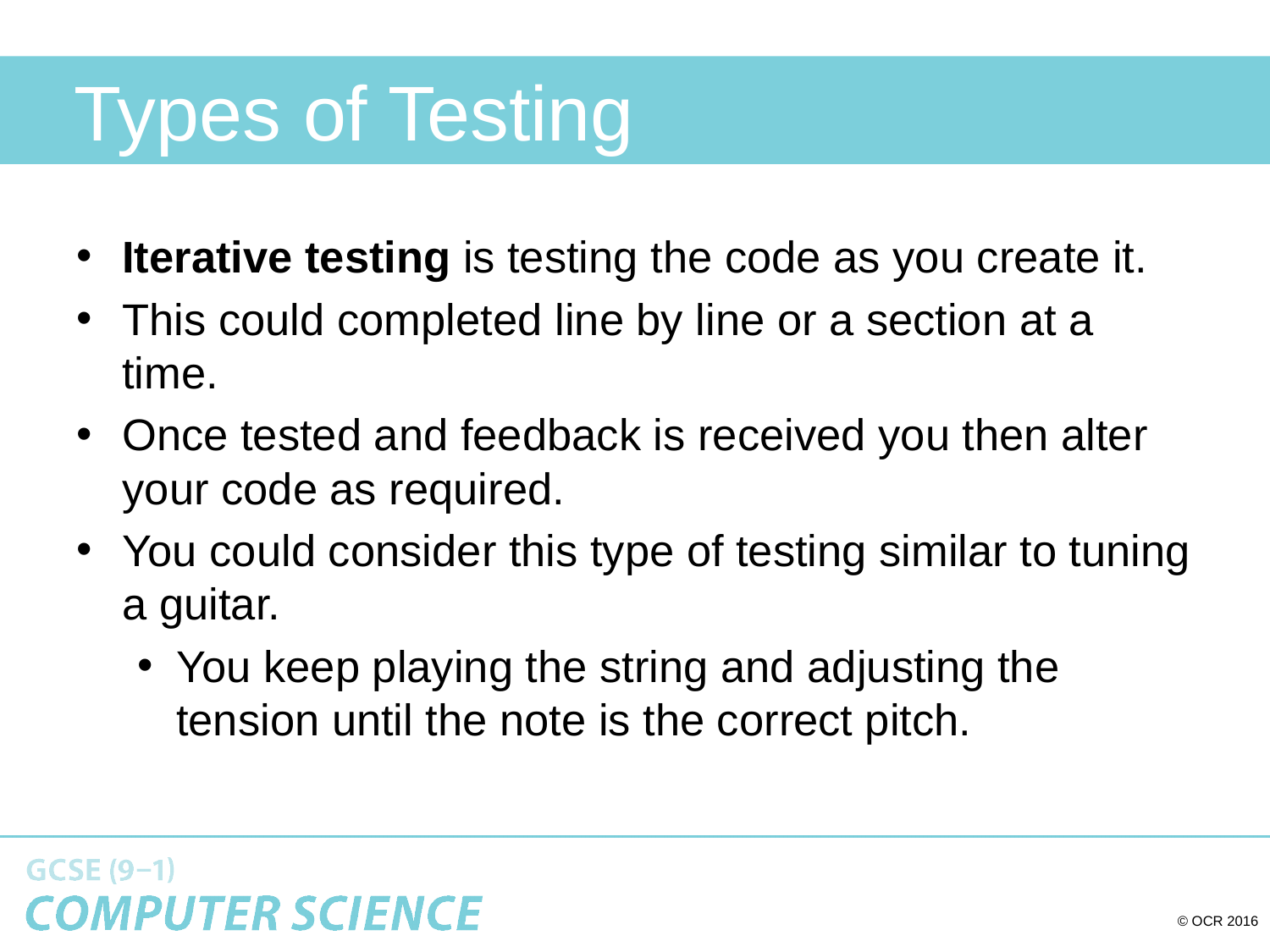

# Types of Testing
Iterative testing is testing the code as you create it.
This could completed line by line or a section at a time.
Once tested and feedback is received you then alter your code as required.
You could consider this type of testing similar to tuning a guitar.
You keep playing the string and adjusting the tension until the note is the correct pitch.